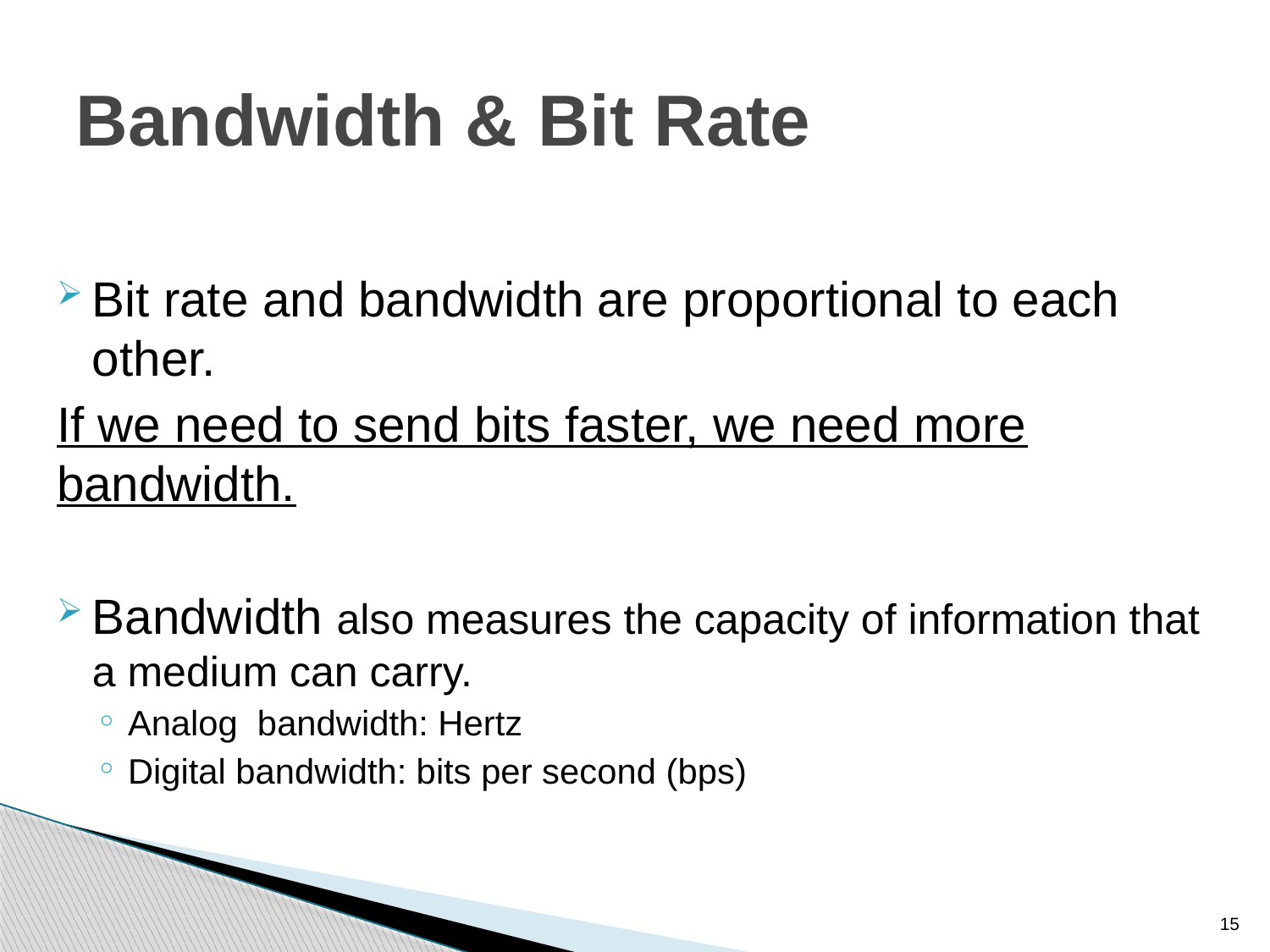

# Bandwidth & Bit Rate
Bit rate and bandwidth are proportional to each other.
If we need to send bits faster, we need more bandwidth.

Bandwidth also measures the capacity of information that a medium can carry.
Analog  bandwidth: Hertz
Digital bandwidth: bits per second (bps)

15